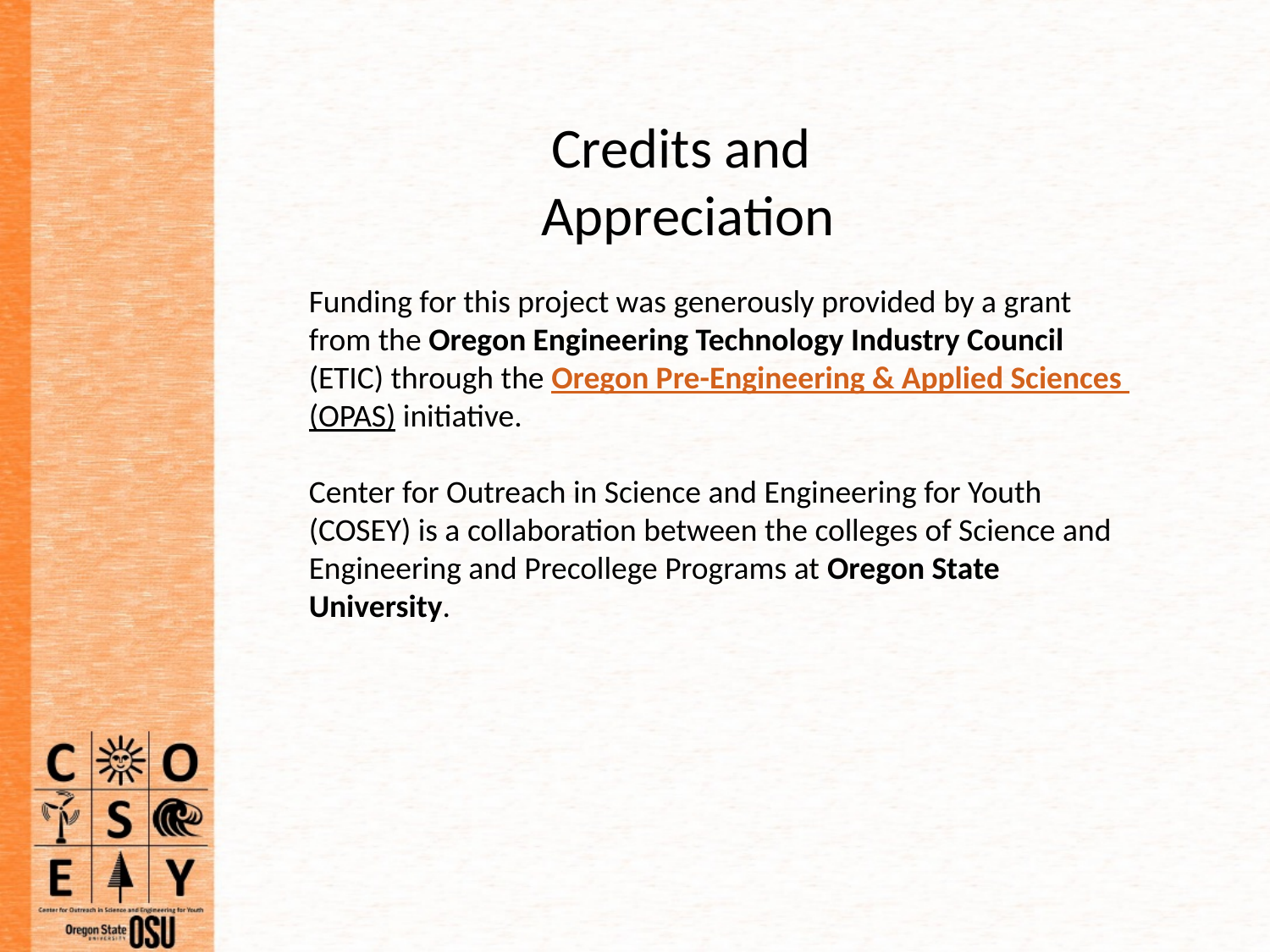

Credits and
Appreciation
Funding for this project was generously provided by a grant from the Oregon Engineering Technology Industry Council (ETIC) through the Oregon Pre-Engineering & Applied Sciences (OPAS) initiative.

Center for Outreach in Science and Engineering for Youth (COSEY) is a collaboration between the colleges of Science and Engineering and Precollege Programs at Oregon State University.